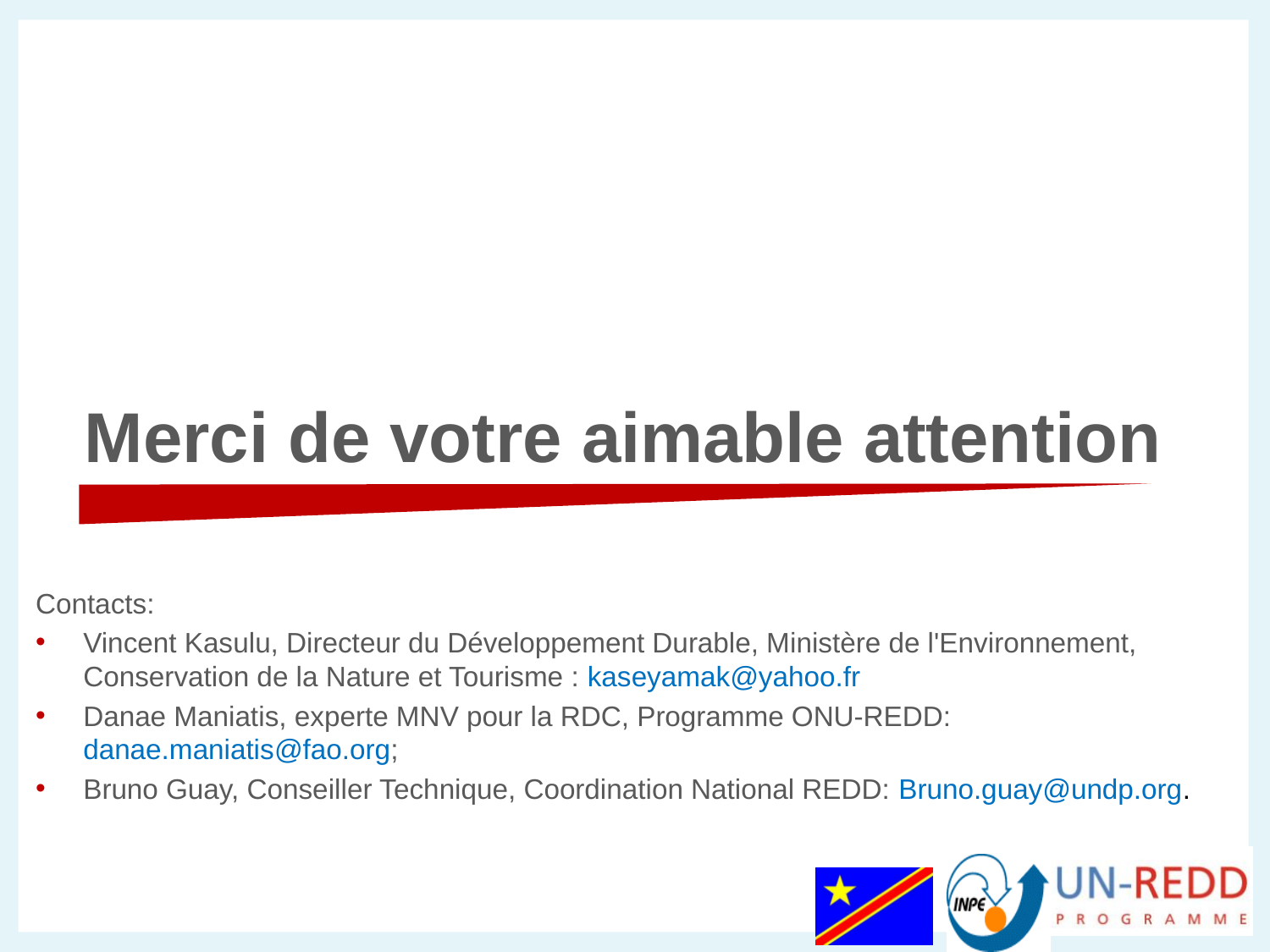

# Merci de votre aimable attention
Contacts:
Vincent Kasulu, Directeur du Développement Durable, Ministère de l'Environnement, Conservation de la Nature et Tourisme : kaseyamak@yahoo.fr
Danae Maniatis, experte MNV pour la RDC, Programme ONU-REDD: danae.maniatis@fao.org;
Bruno Guay, Conseiller Technique, Coordination National REDD: Bruno.guay@undp.org.